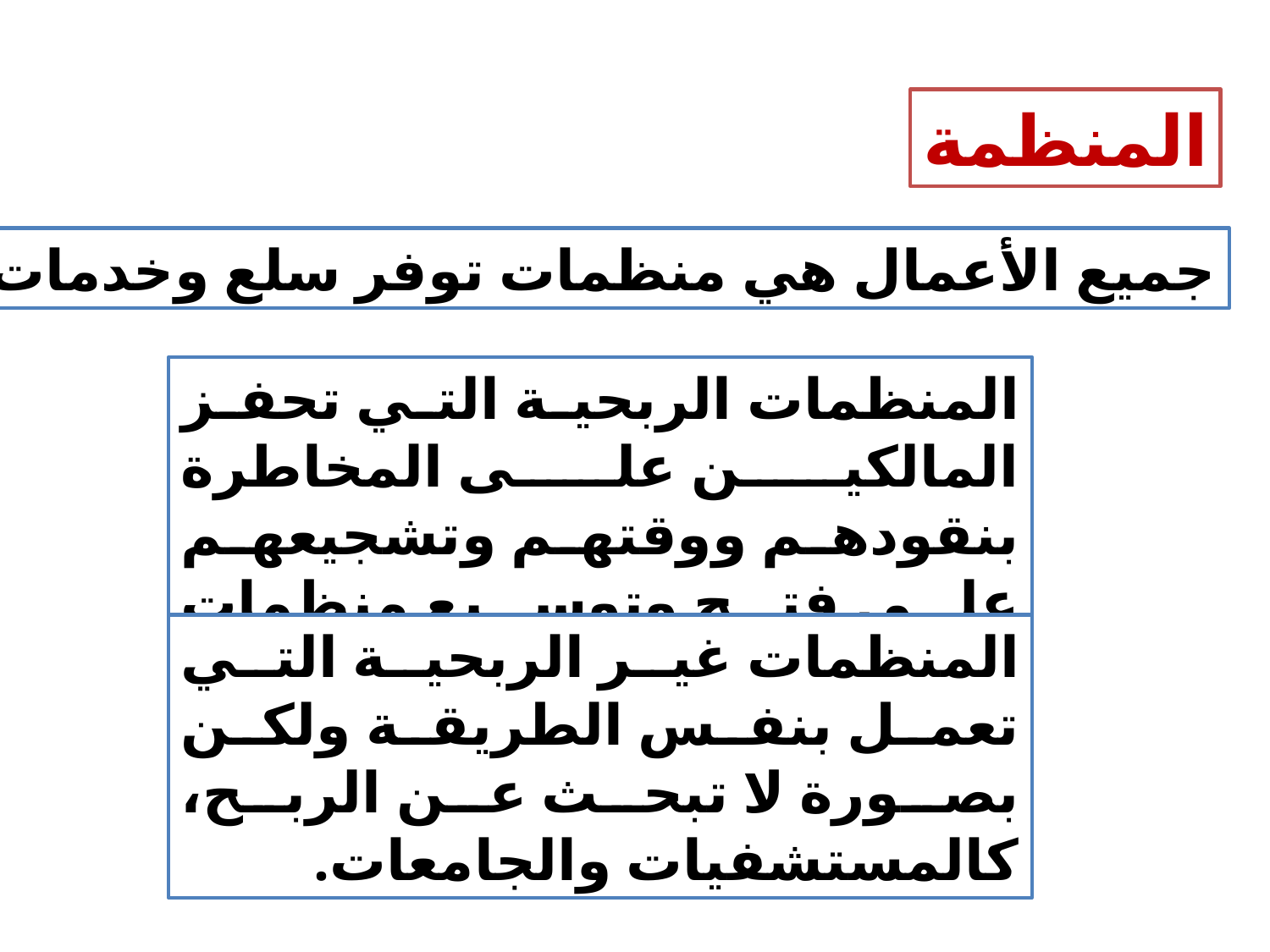

المنظمة
جميع الأعمال هي منظمات توفر سلع وخدمات
المنظمات الربحية التي تحفز المالكين على المخاطرة بنقودهم ووقتهم وتشجيعهم على فتح وتوسيع منظمات أعمالهم
المنظمات غير الربحية التي تعمل بنفس الطريقة ولكن بصورة لا تبحث عن الربح، كالمستشفيات والجامعات.